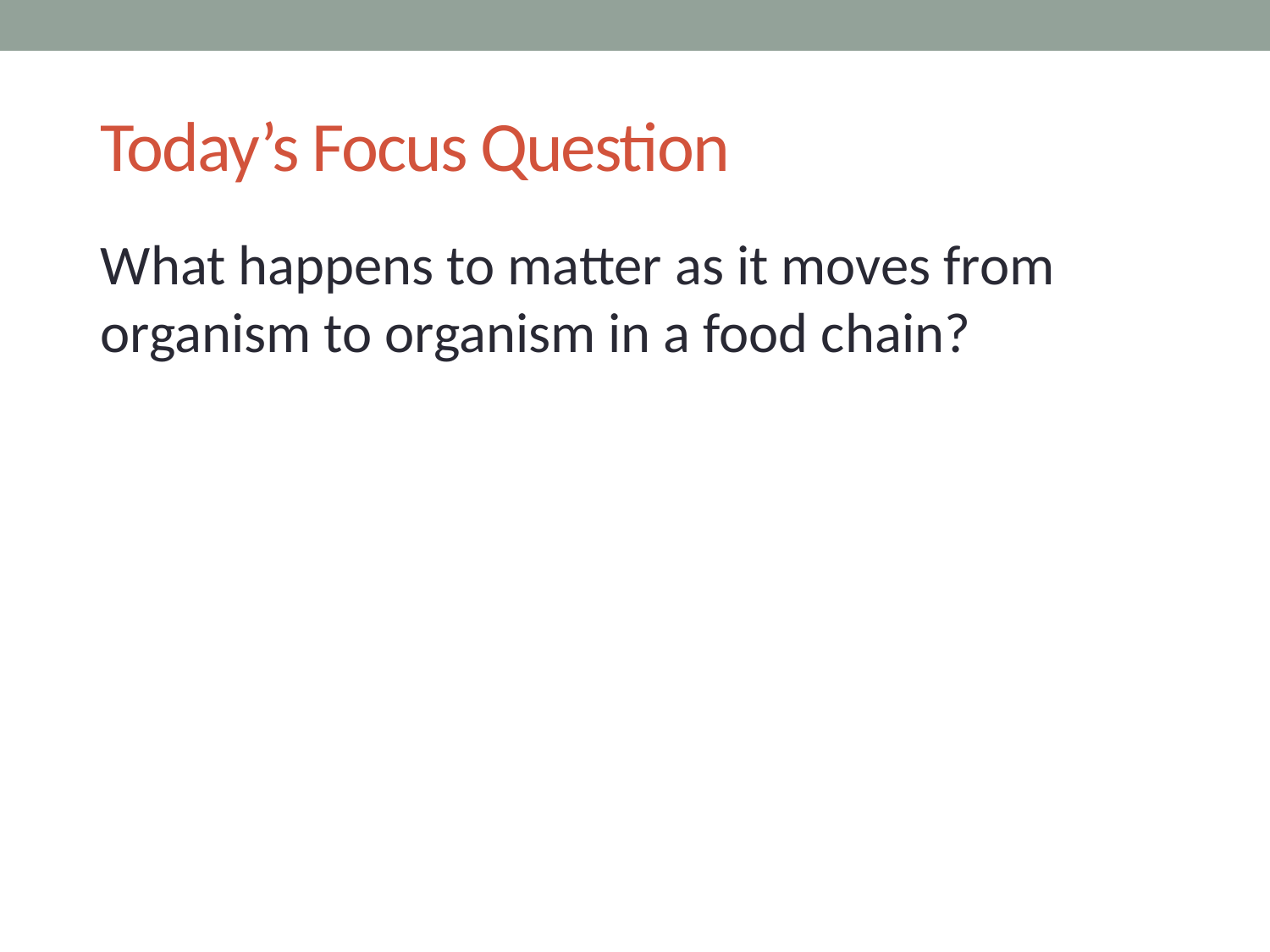

# Today’s Focus Question
What happens to matter as it moves from organism to organism in a food chain?